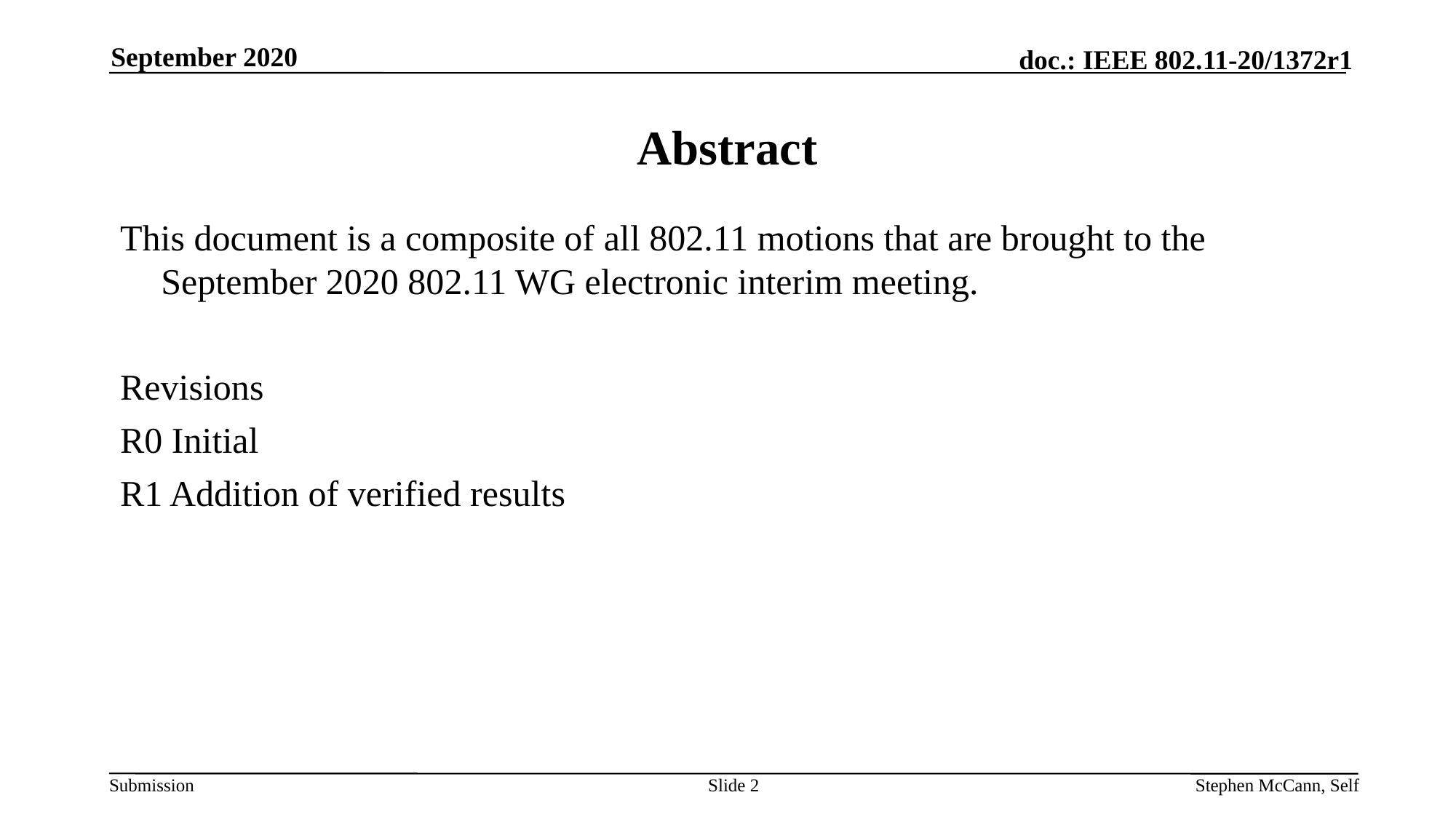

September 2020
# Abstract
This document is a composite of all 802.11 motions that are brought to the September 2020 802.11 WG electronic interim meeting.

Revisions
R0 Initial
R1 Addition of verified results
Slide 2
Stephen McCann, Self